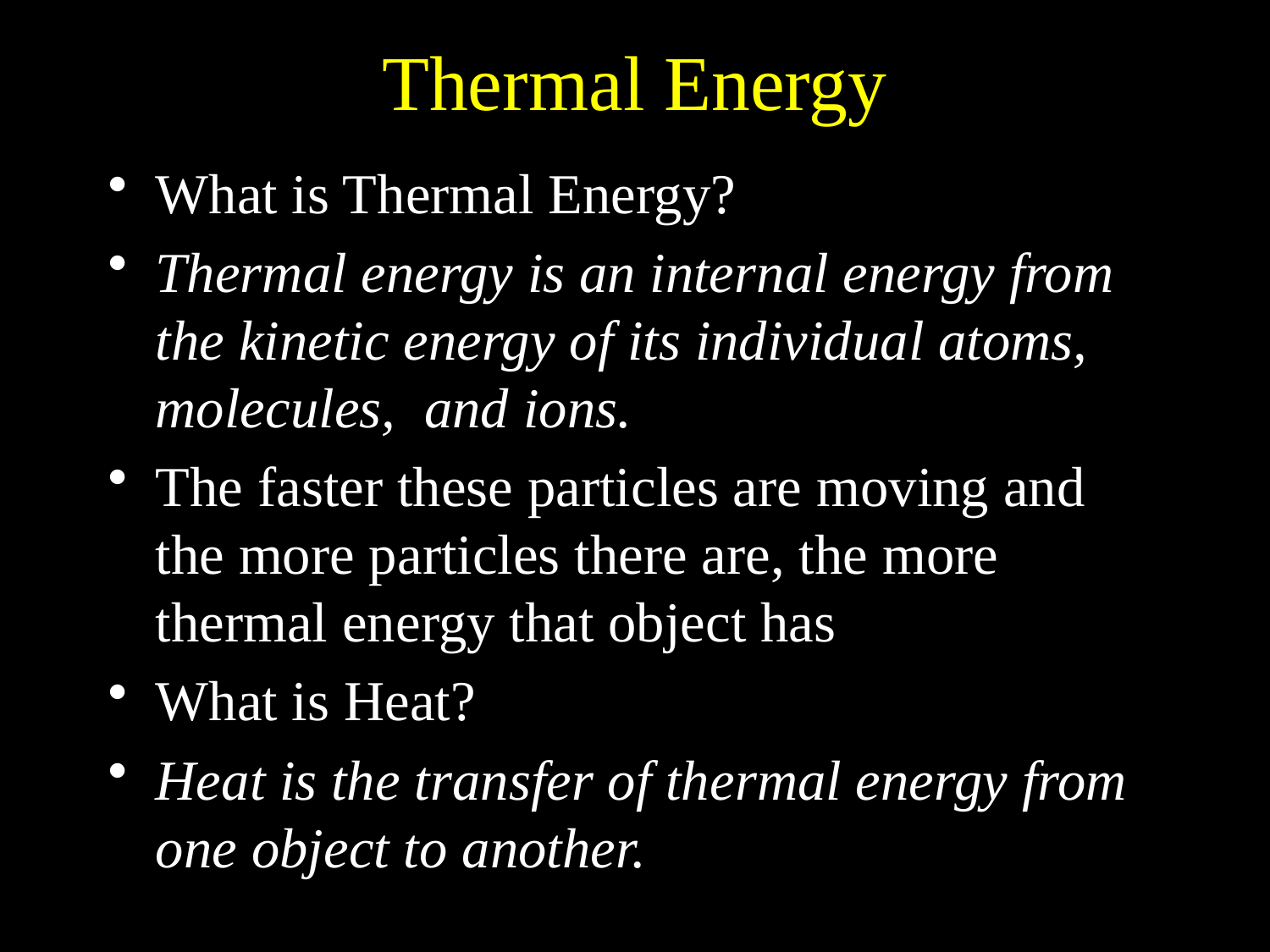

# Thermal Energy
What is Thermal Energy?
Thermal energy is an internal energy from the kinetic energy of its individual atoms, molecules,  and ions.
The faster these particles are moving and the more particles there are, the more thermal energy that object has
What is Heat?
Heat is the transfer of thermal energy from one object to another.